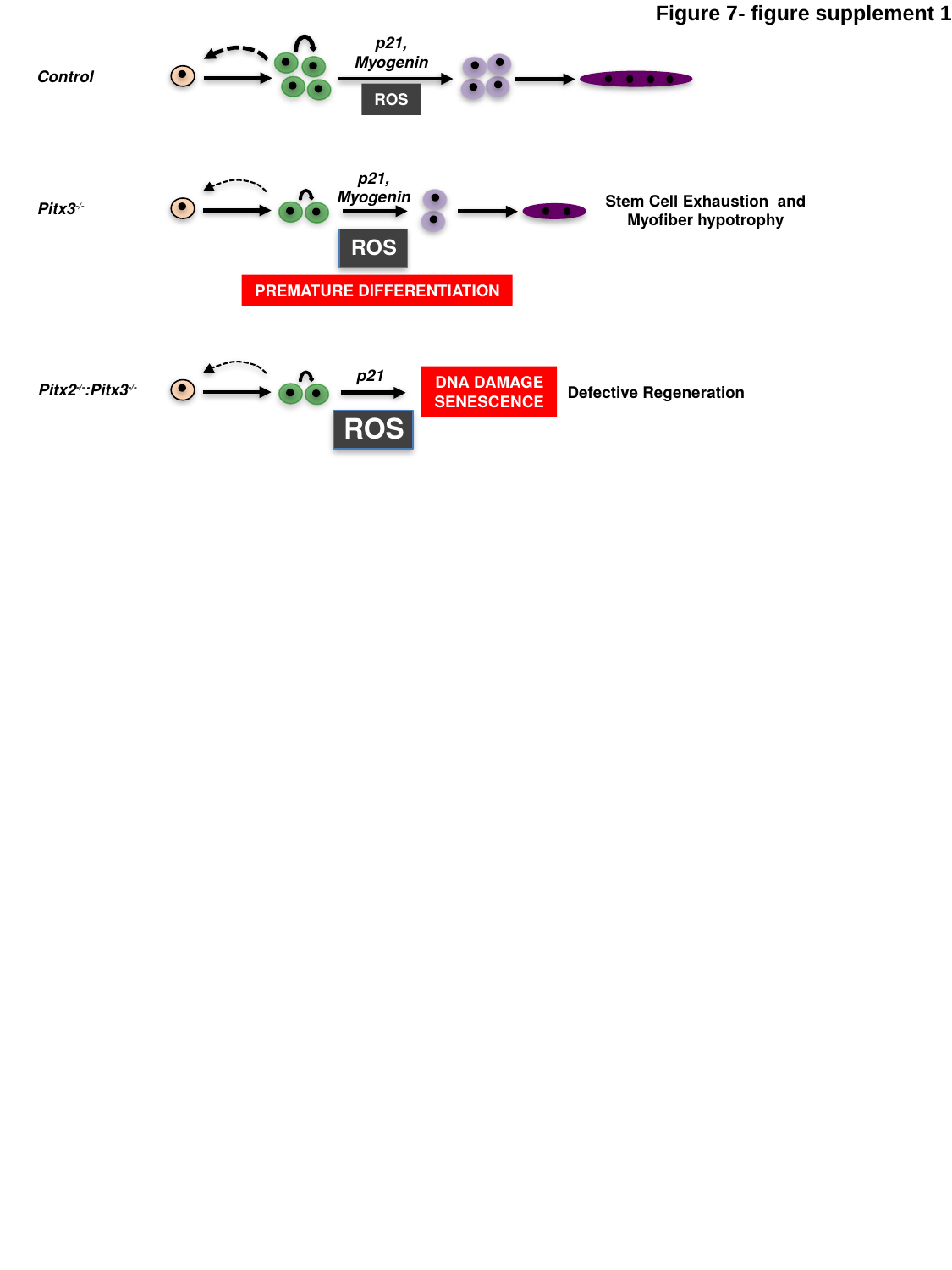

Figure 7- figure supplement 1
p21, Myogenin

Control
ROS
p21,
Myogenin

Stem Cell Exhaustion  and Myofiber hypotrophy

PREMATURE DIFFERENTIATION
Pitx3-/-
ROS

DNA DAMAGE SENESCENCE

Defective Regeneration

p21
Pitx2-/-:Pitx3-/-
ROS